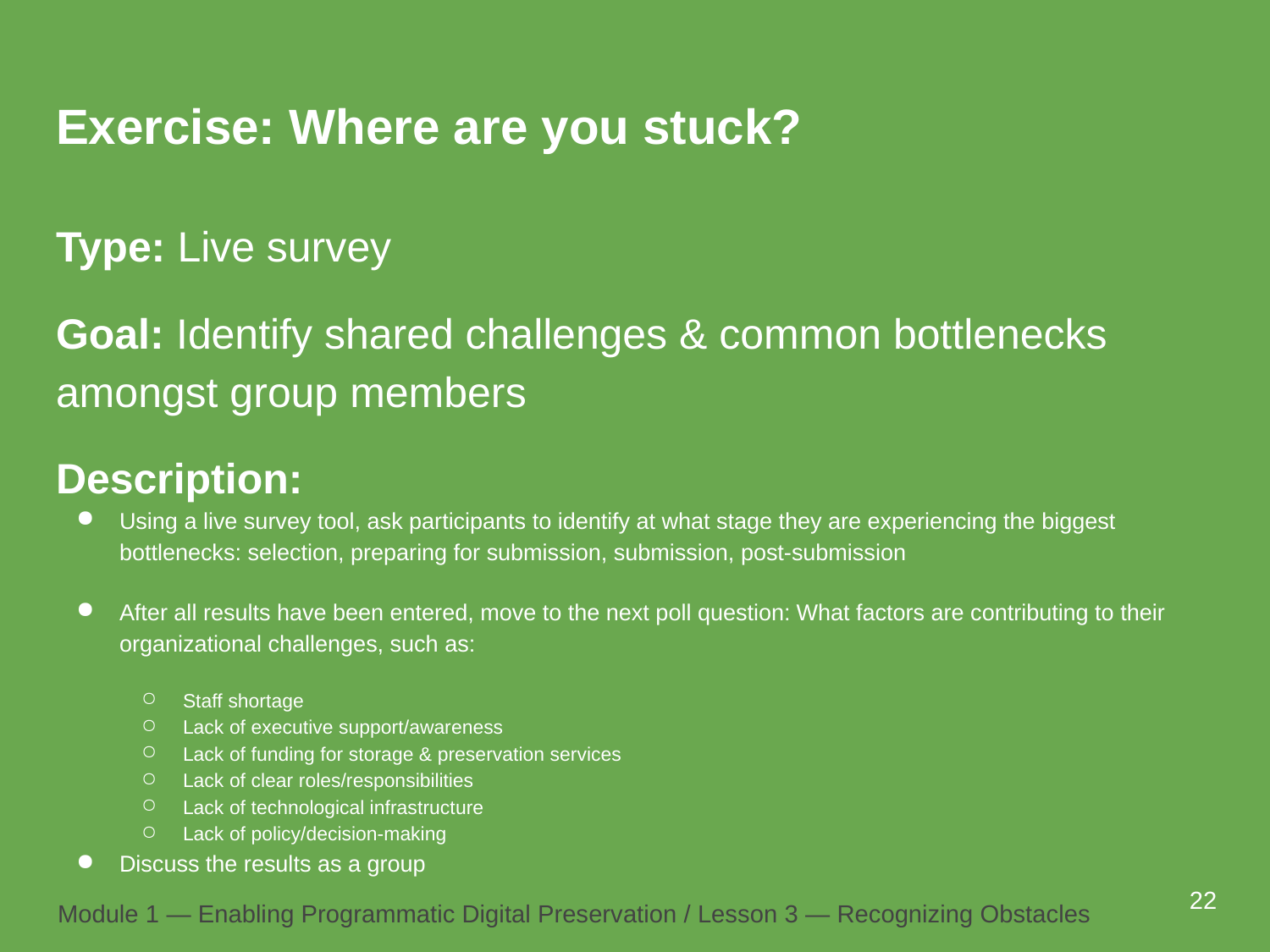

# Exercise: Where are you stuck?
Type: Live survey
Goal: Identify shared challenges & common bottlenecks amongst group members
Description:
Using a live survey tool, ask participants to identify at what stage they are experiencing the biggest bottlenecks: selection, preparing for submission, submission, post-submission
After all results have been entered, move to the next poll question: What factors are contributing to their organizational challenges, such as:
Staff shortage
Lack of executive support/awareness
Lack of funding for storage & preservation services
Lack of clear roles/responsibilities
Lack of technological infrastructure
Lack of policy/decision-making
Discuss the results as a group

22
Module 1 — Enabling Programmatic Digital Preservation / Lesson 3 — Recognizing Obstacles